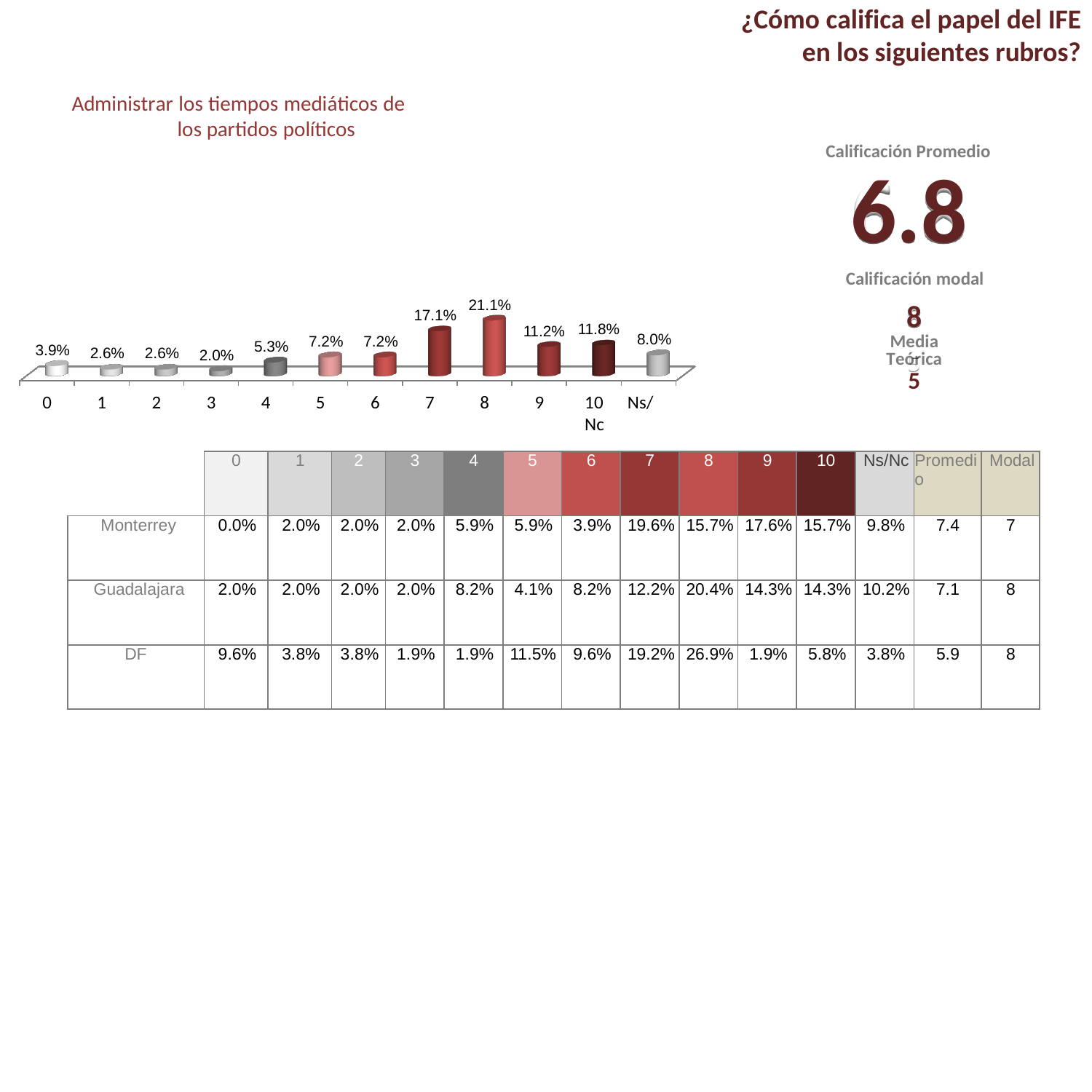

¿Cómo califica el papel del IFE
en los siguientes rubros?

Administrar los tiempos mediáticos de los partidos políticos
Calificación Promedio
6.8
Calificación modal

21.1%
8
Media Teórica
5
17.1%
11.8%
11.2%
8.0%
7.2%
7.2%
5.3%
3.9%

2.6%
2.6%
2.0%

0
1
2
3
4
5
6
7
8
9
10	Ns/Nc
|  | 0 | 1 | 2 | 3 | 4 | 5 | 6 | 7 | 8 | 9 | 10 | Ns/Nc | Promedio | Modal |
| --- | --- | --- | --- | --- | --- | --- | --- | --- | --- | --- | --- | --- | --- | --- |
| Monterrey | 0.0% | 2.0% | 2.0% | 2.0% | 5.9% | 5.9% | 3.9% | 19.6% | 15.7% | 17.6% | 15.7% | 9.8% | 7.4 | 7 |
| Guadalajara | 2.0% | 2.0% | 2.0% | 2.0% | 8.2% | 4.1% | 8.2% | 12.2% | 20.4% | 14.3% | 14.3% | 10.2% | 7.1 | 8 |
| DF | 9.6% | 3.8% | 3.8% | 1.9% | 1.9% | 11.5% | 9.6% | 19.2% | 26.9% | 1.9% | 5.8% | 3.8% | 5.9 | 8 |